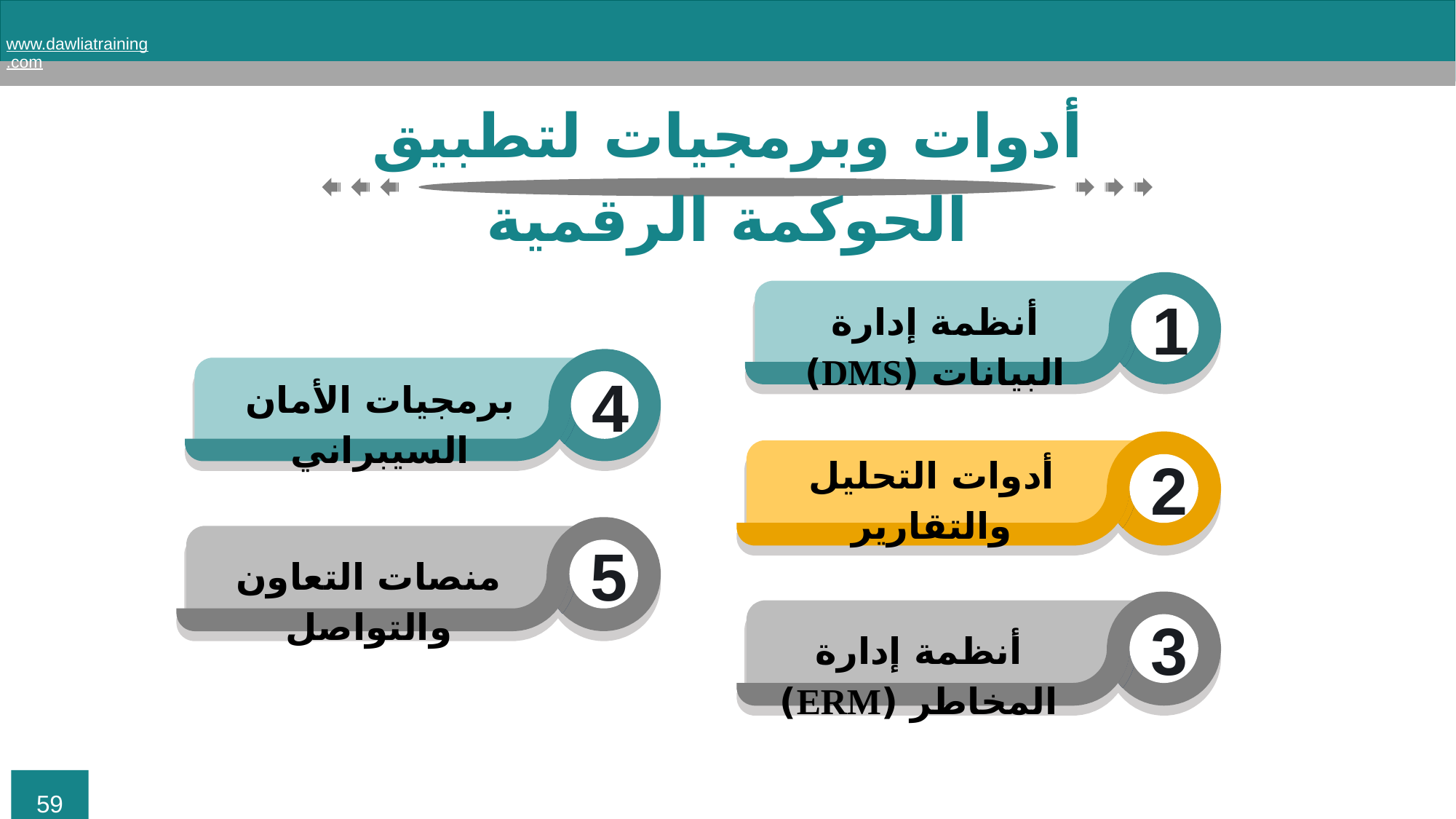

www.dawliatraining.com
أدوات وبرمجيات لتطبيق الحوكمة الرقمية

1

أنظمة إدارة البيانات (DMS)

4

برمجيات الأمان السيبراني

2

أدوات التحليل والتقارير

5

منصات التعاون والتواصل

3

أنظمة إدارة المخاطر (ERM)